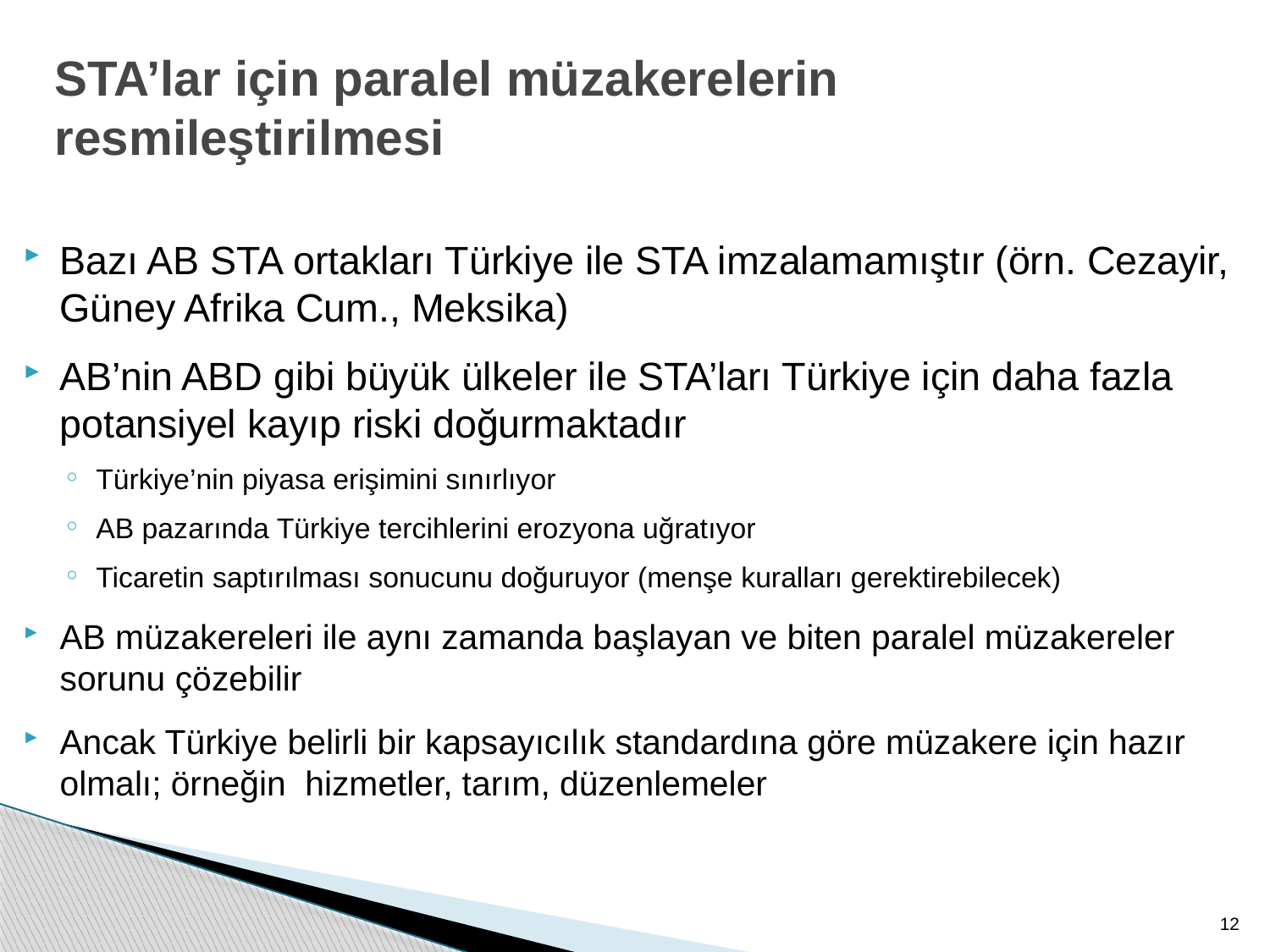

# STA’lar için paralel müzakerelerin resmileştirilmesi

Bazı AB STA ortakları Türkiye ile STA imzalamamıştır (örn. Cezayir, Güney Afrika Cum., Meksika)
AB’nin ABD gibi büyük ülkeler ile STA’ları Türkiye için daha fazla potansiyel kayıp riski doğurmaktadır
Türkiye’nin piyasa erişimini sınırlıyor
AB pazarında Türkiye tercihlerini erozyona uğratıyor
Ticaretin saptırılması sonucunu doğuruyor (menşe kuralları gerektirebilecek)
AB müzakereleri ile aynı zamanda başlayan ve biten paralel müzakereler sorunu çözebilir
Ancak Türkiye belirli bir kapsayıcılık standardına göre müzakere için hazır olmalı; örneğin  hizmetler, tarım, düzenlemeler

12